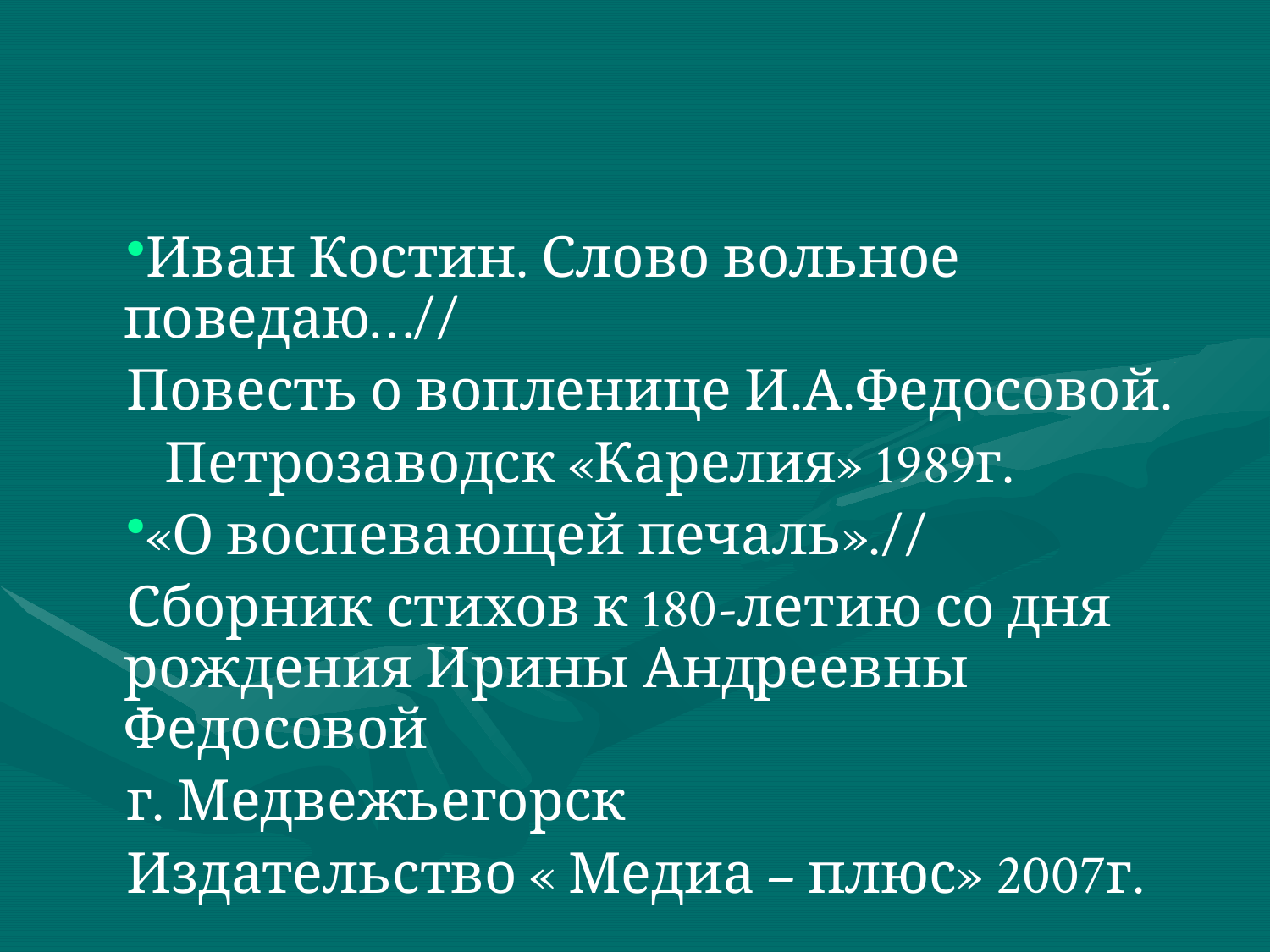

Иван Костин. Слово вольное поведаю…//
Повесть о вопленице И.А.Федосовой.
   Петрозаводск «Карелия» 1989г.
«О воспевающей печаль».//
Сборник стихов к 180-летию со дня рождения Ирины Андреевны Федосовой
г. Медвежьегорск
Издательство « Медиа – плюс» 2007г.